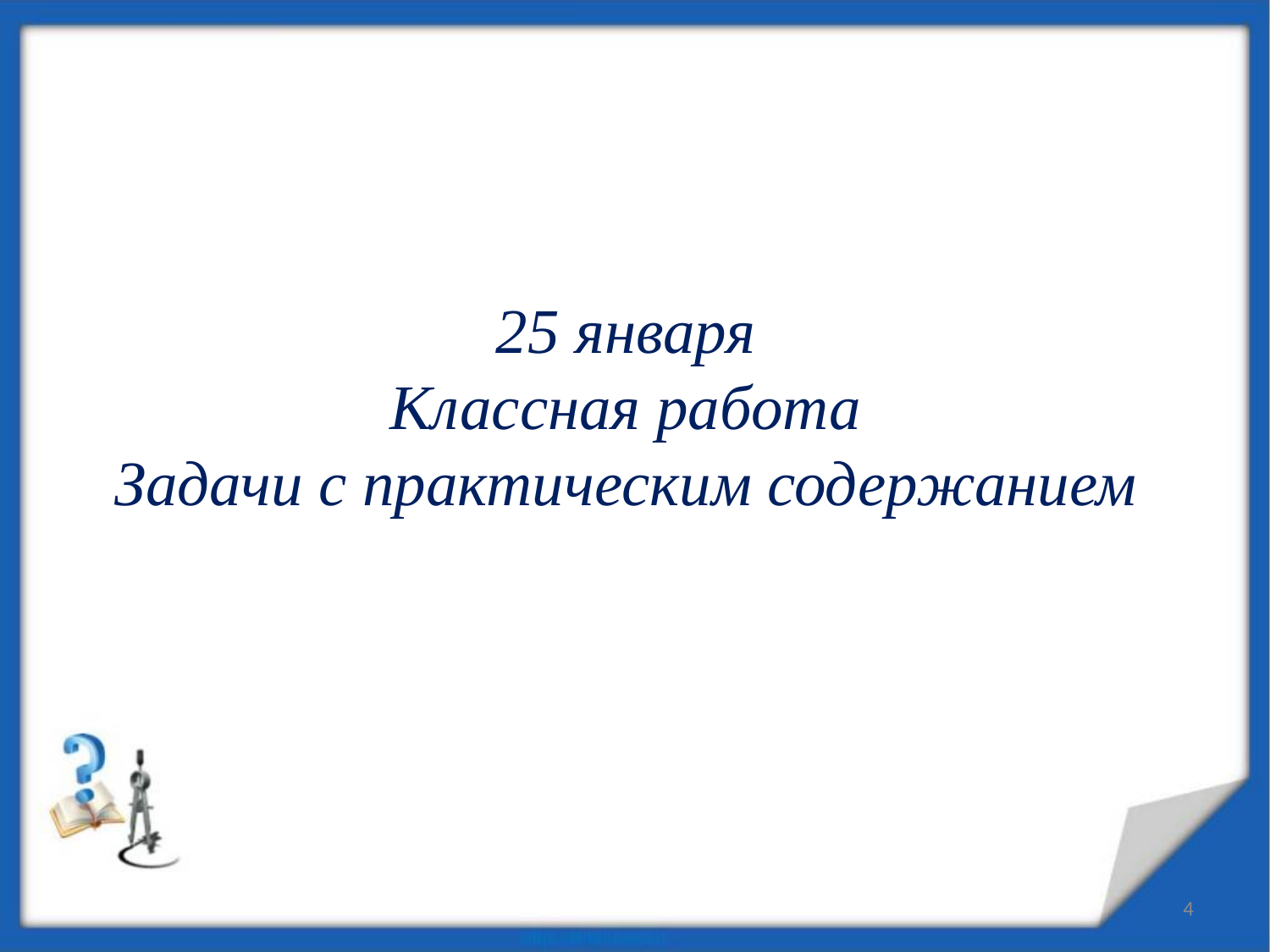

# 25 января Классная работа Задачи с практическим содержанием
4